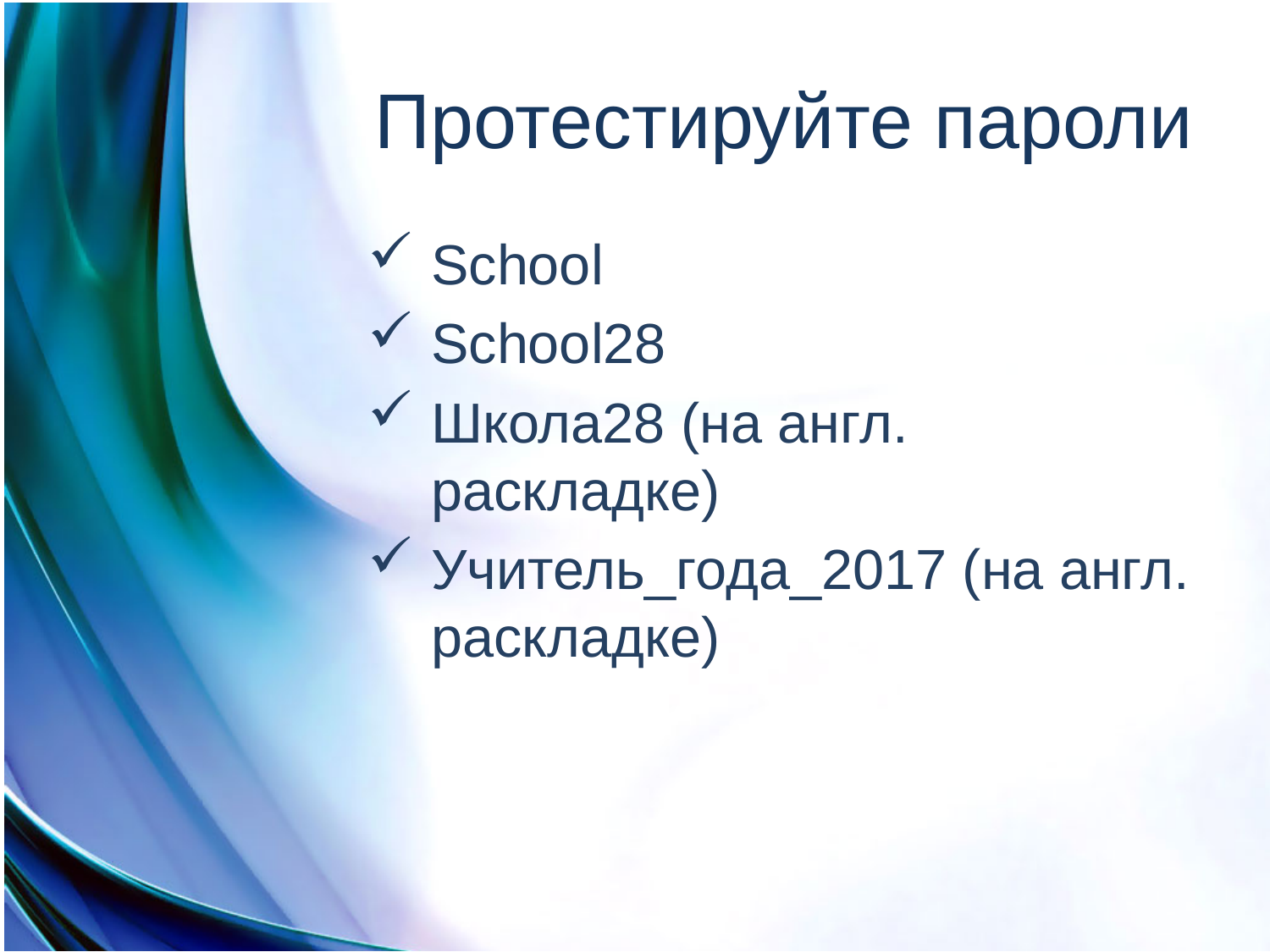

# Протестируйте пароли
School
School28
Школа28 (на англ. раскладке)
Учитель_года_2017 (на англ. раскладке)